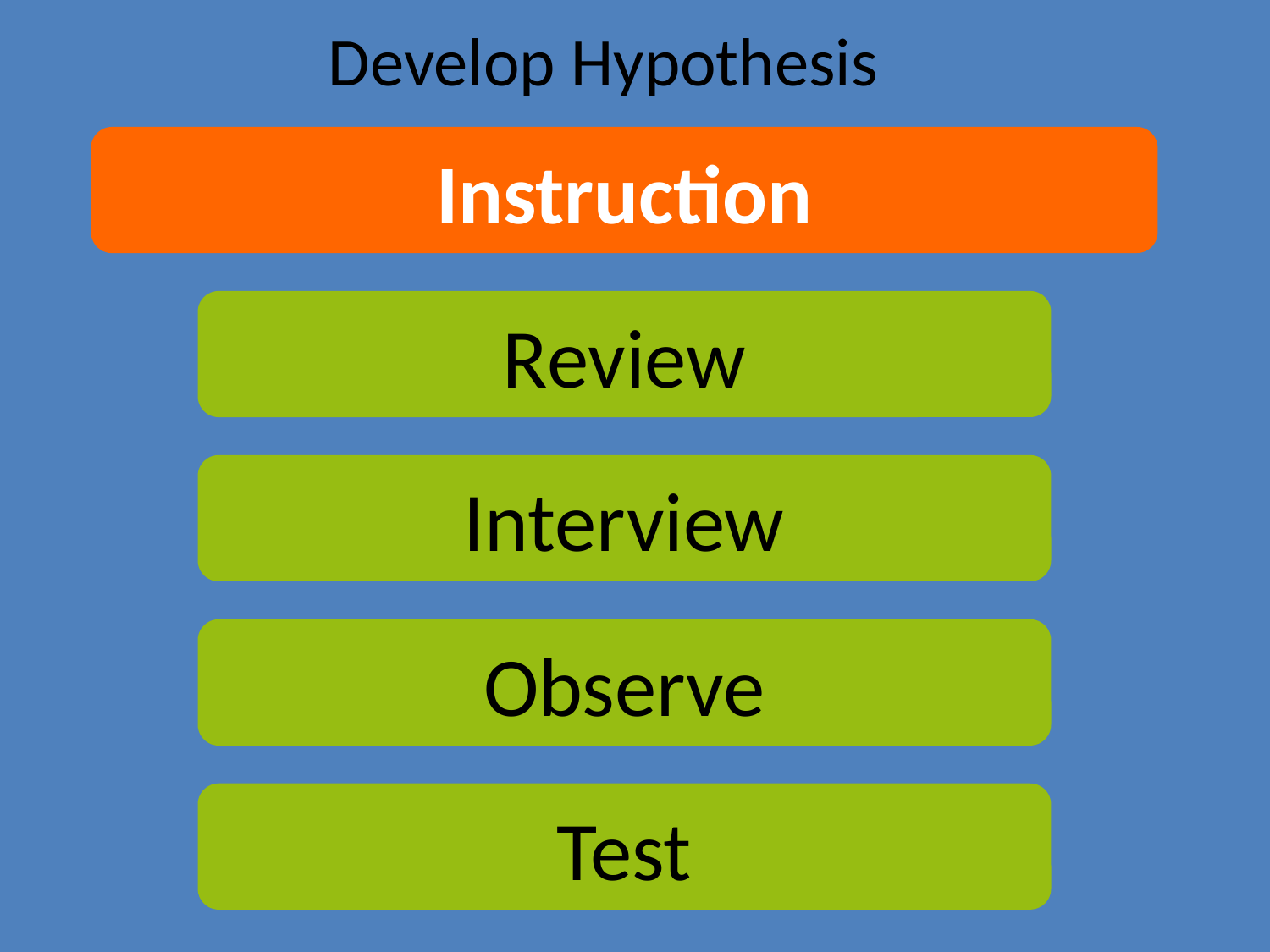

# Develop Hypothesis
Instruction
Review
Review
Interview
Observe
Test
Review
Interview
Observe
Test
Interview
Observe
Test
Review
Interview
Observe
Test